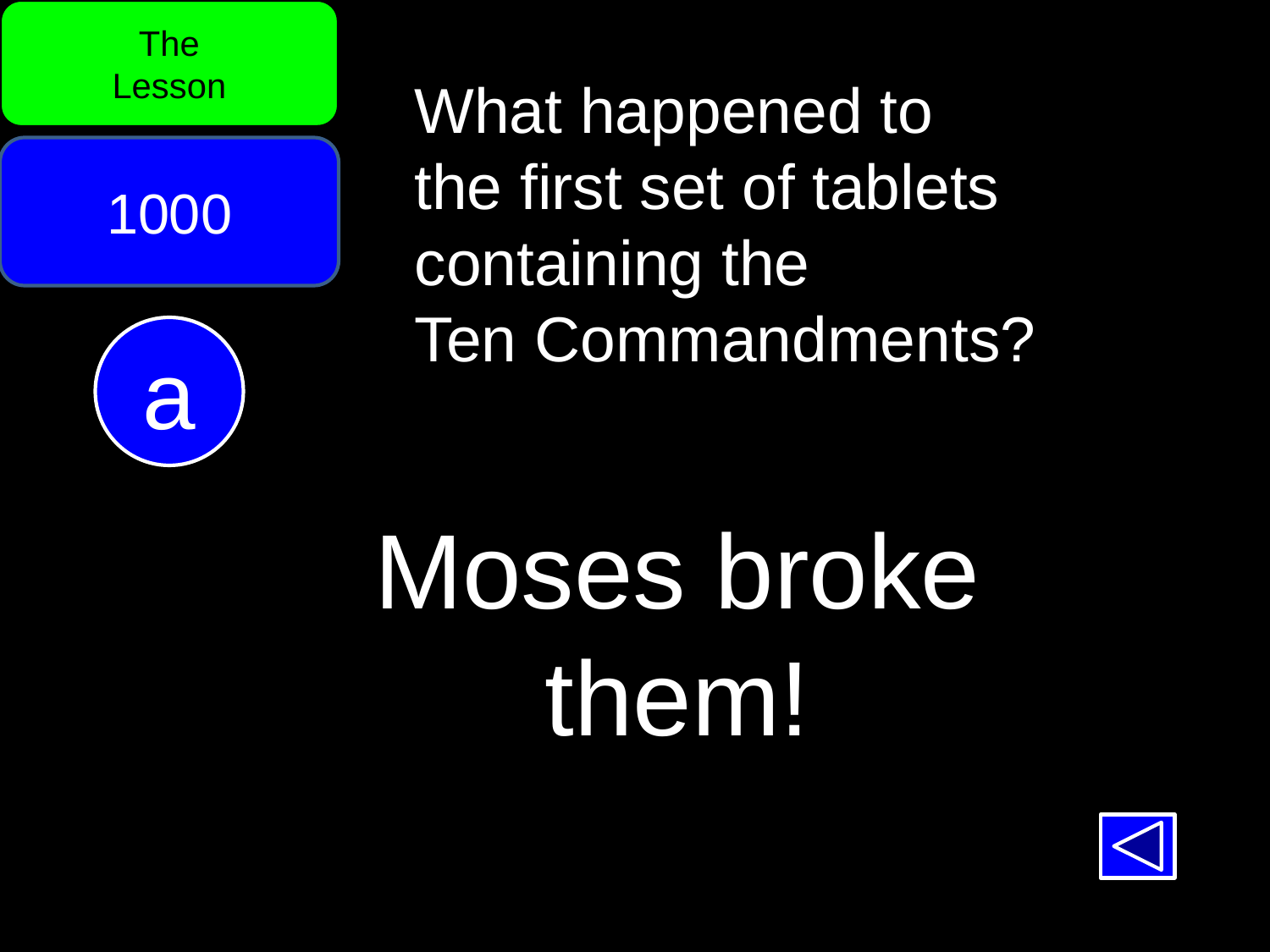

The
Lesson
What happened to
the first set of tablets
containing the
Ten Commandments?
1000
a
Moses broke them!